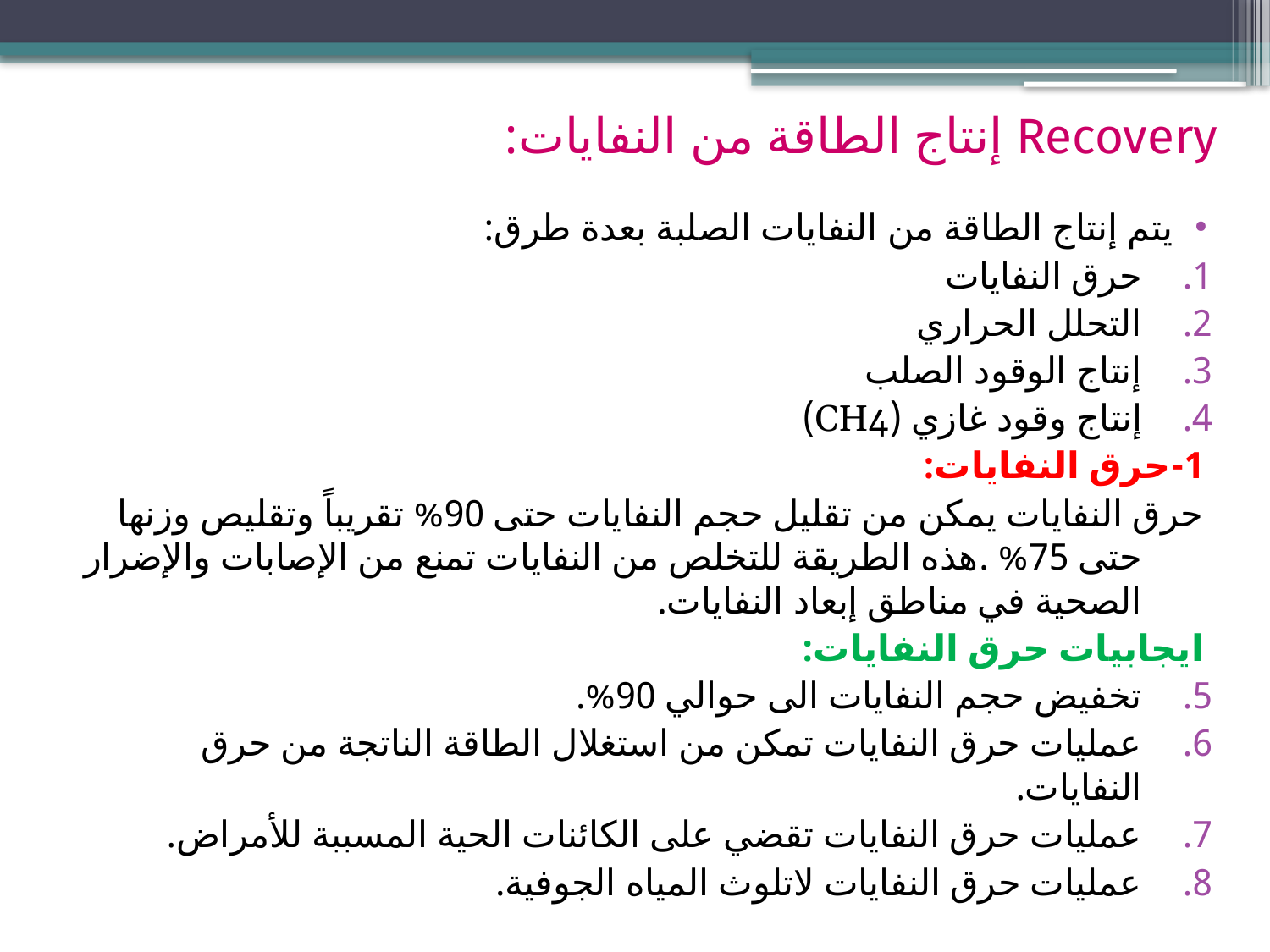

# Recovery إنتاج الطاقة من النفايات:
يتم إنتاج الطاقة من النفايات الصلبة بعدة طرق:
حرق النفايات
التحلل الحراري
إنتاج الوقود الصلب
إنتاج وقود غازي (CH4)
1-حرق النفايات:
حرق النفايات يمكن من تقليل حجم النفايات حتى 90% تقريباً وتقليص وزنها حتى 75% .هذه الطريقة للتخلص من النفايات تمنع من الإصابات والإضرار الصحية في مناطق إبعاد النفايات.
ايجابيات حرق النفايات:
تخفيض حجم النفايات الى حوالي 90%.
عمليات حرق النفايات تمكن من استغلال الطاقة الناتجة من حرق النفايات.
عمليات حرق النفايات تقضي على الكائنات الحية المسببة للأمراض.
عمليات حرق النفايات لاتلوث المياه الجوفية.